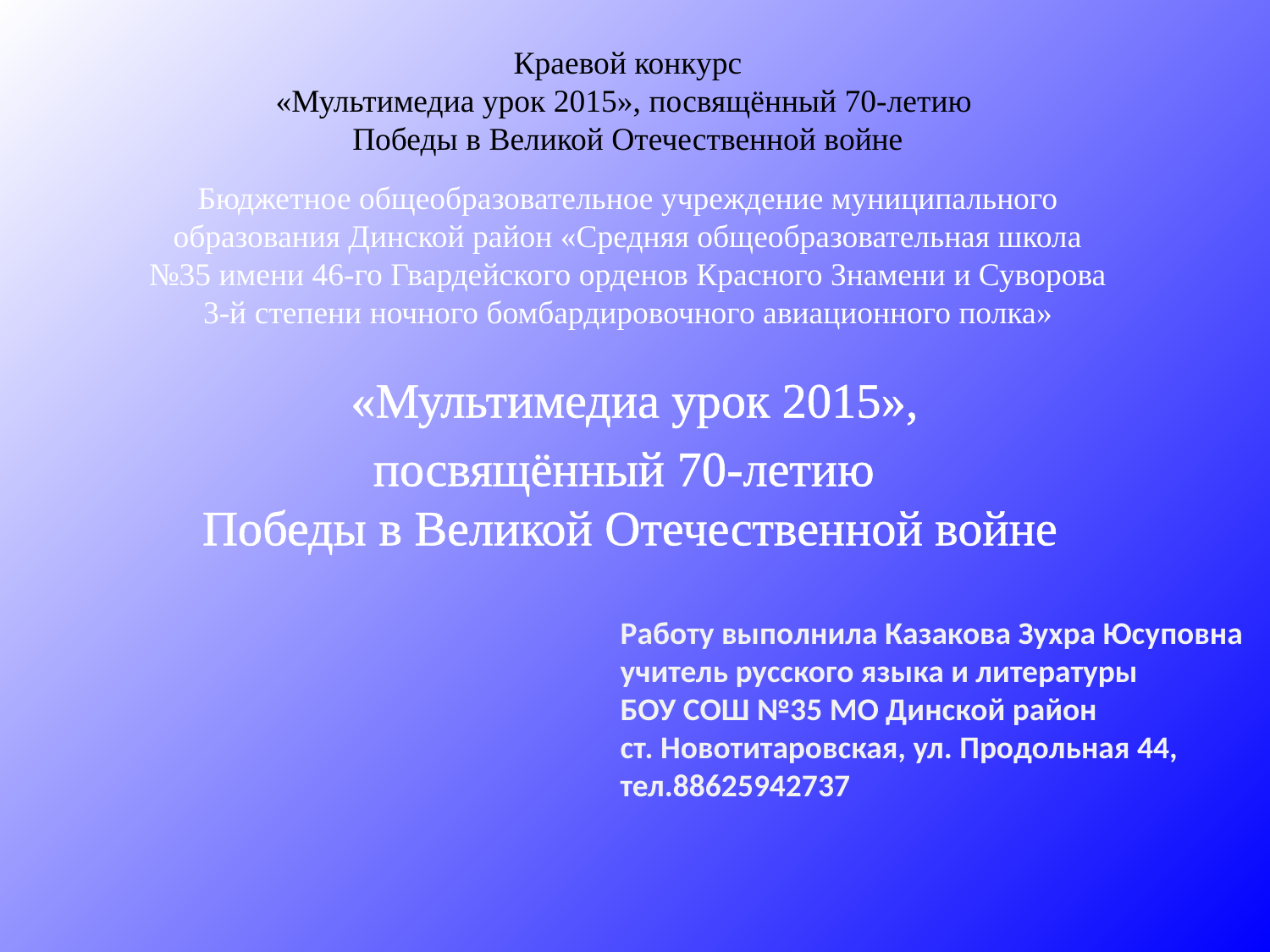

Краевой конкурс
«Мультимедиа урок 2015», посвящённый 70-летию
Победы в Великой Отечественной войне

Бюджетное общеобразовательное учреждение муниципального образования Динской район «Средняя общеобразовательная школа №35 имени 46-го Гвардейского орденов Красного Знамени и Суворова 3-й степени ночного бомбардировочного авиационного полка»
 «Мультимедиа урок 2015»,
посвящённый 70-летию
Победы в Великой Отечественной войне
Работу выполнила Казакова Зухра Юсуповна
учитель русского языка и литературы
БОУ СОШ №35 МО Динской район
ст. Новотитаровская, ул. Продольная 44,
тел.88625942737